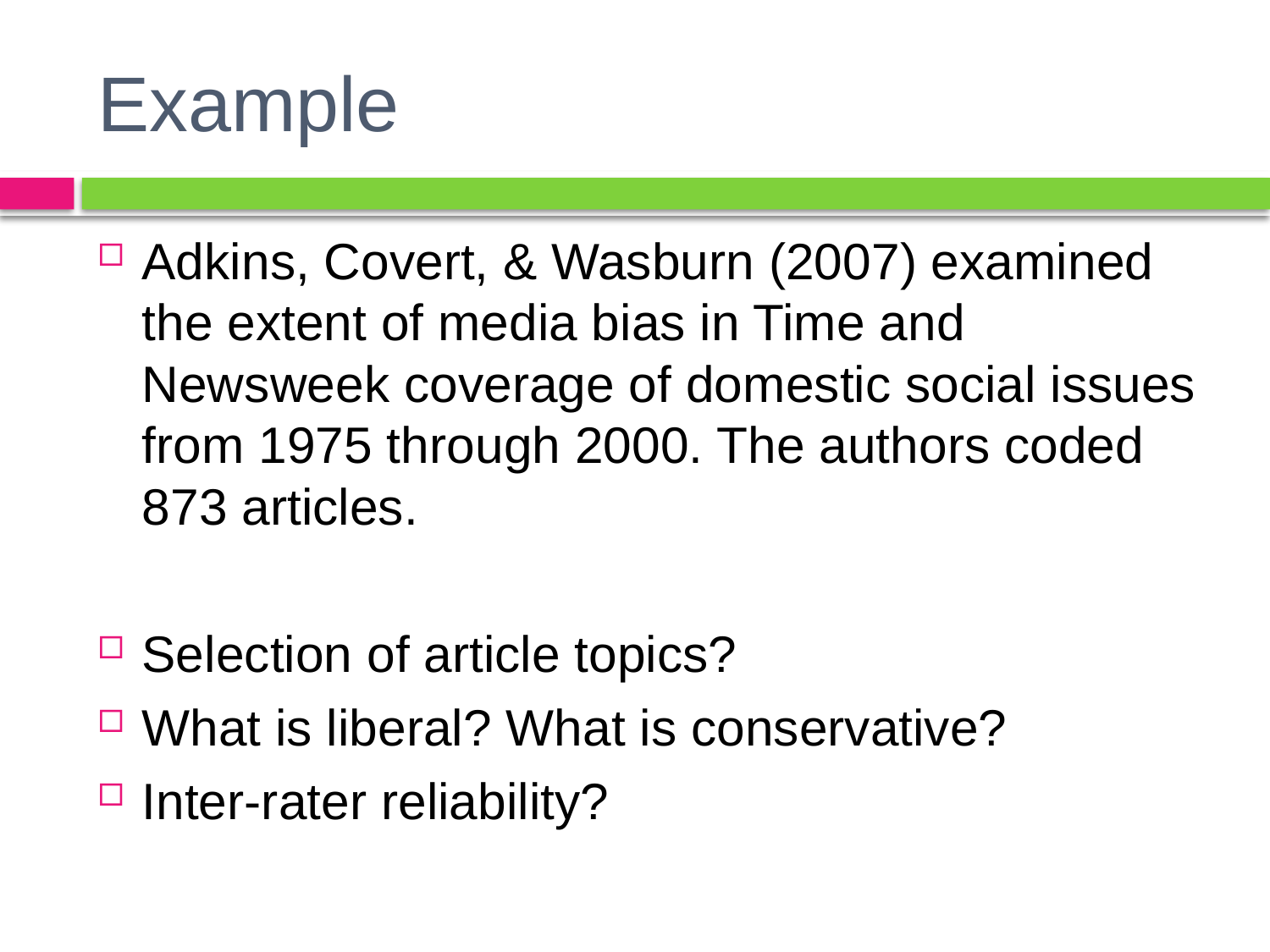

# Example
Adkins, Covert, & Wasburn (2007) examined the extent of media bias in Time and Newsweek coverage of domestic social issues from 1975 through 2000. The authors coded 873 articles.

Selection of article topics?
What is liberal? What is conservative?
Inter-rater reliability?